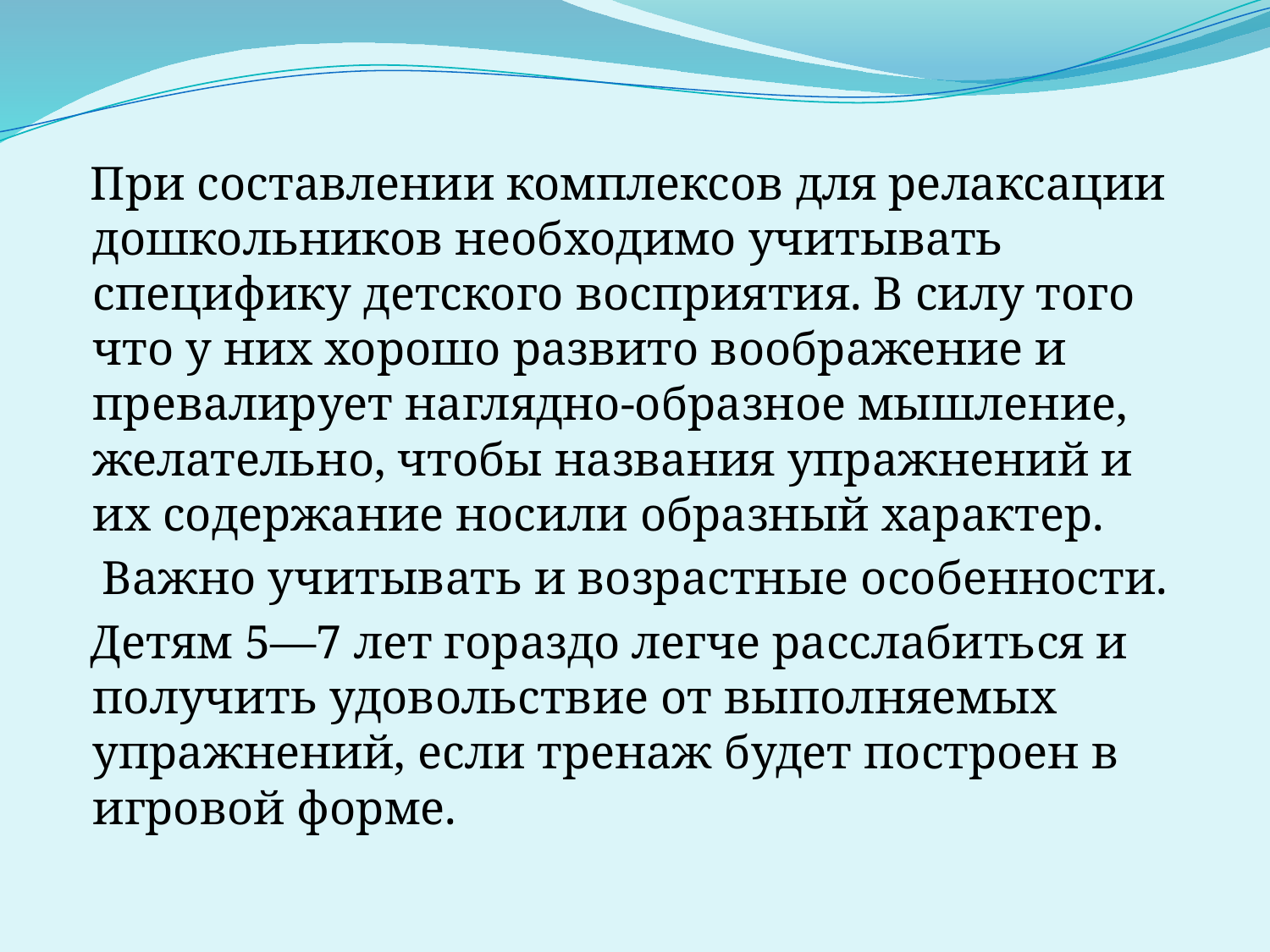

При составлении комплексов для релаксации дошкольников необходимо учитывать специфику детского восприятия. В силу того что у них хорошо развито воображение и превалирует наглядно-образное мышление, желательно, чтобы названия упражнений и их содержание носили образный характер.
    Важно учитывать и возрастные особенности.
   Детям 5—7 лет гораздо легче расслабиться и получить удовольствие от выполняемых упражнений, если тренаж будет построен в игровой форме.